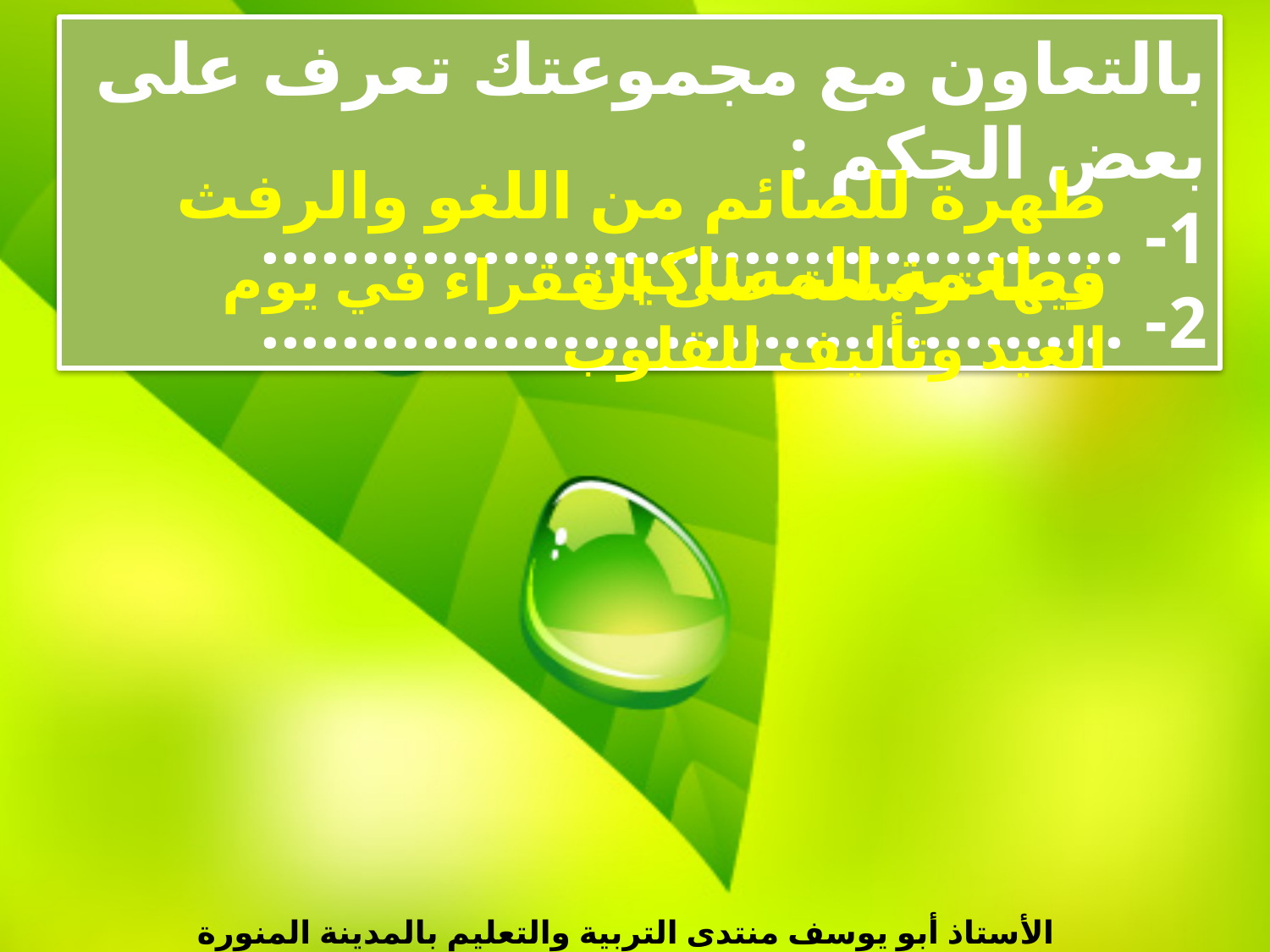

بالتعاون مع مجموعتك تعرف على بعض الحكم :
1- ...........................................
2- ...........................................
طهرة للصائم من اللغو والرفث وطعمة للمساكين
فيها توسعة على الفقراء في يوم العيد وتأليف للقلوب
الأستاذ أبو يوسف منتدى التربية والتعليم بالمدينة المنورة